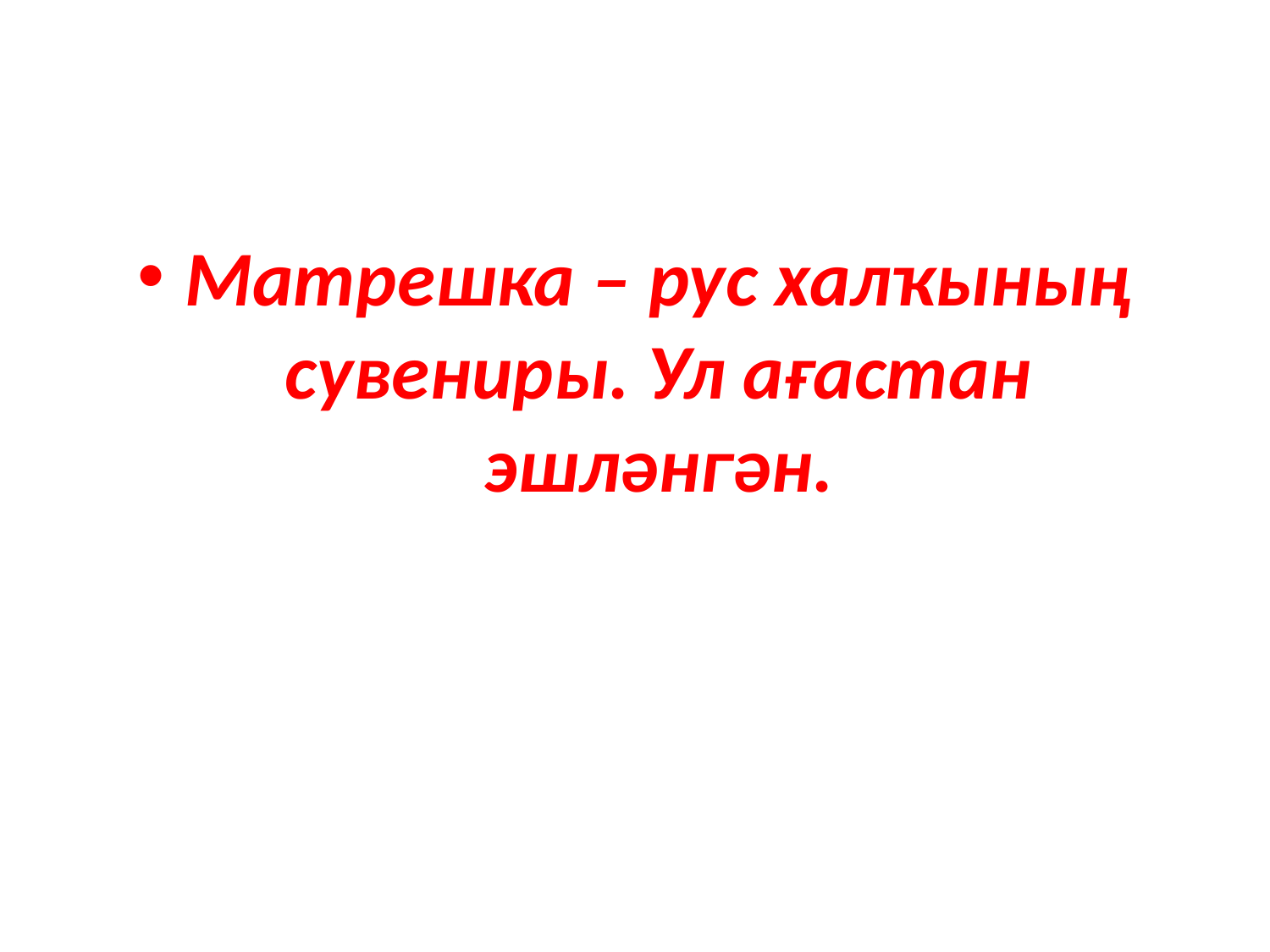

#
Матрешка – рус халҡының сувениры. Ул ағастан эшләнгән.